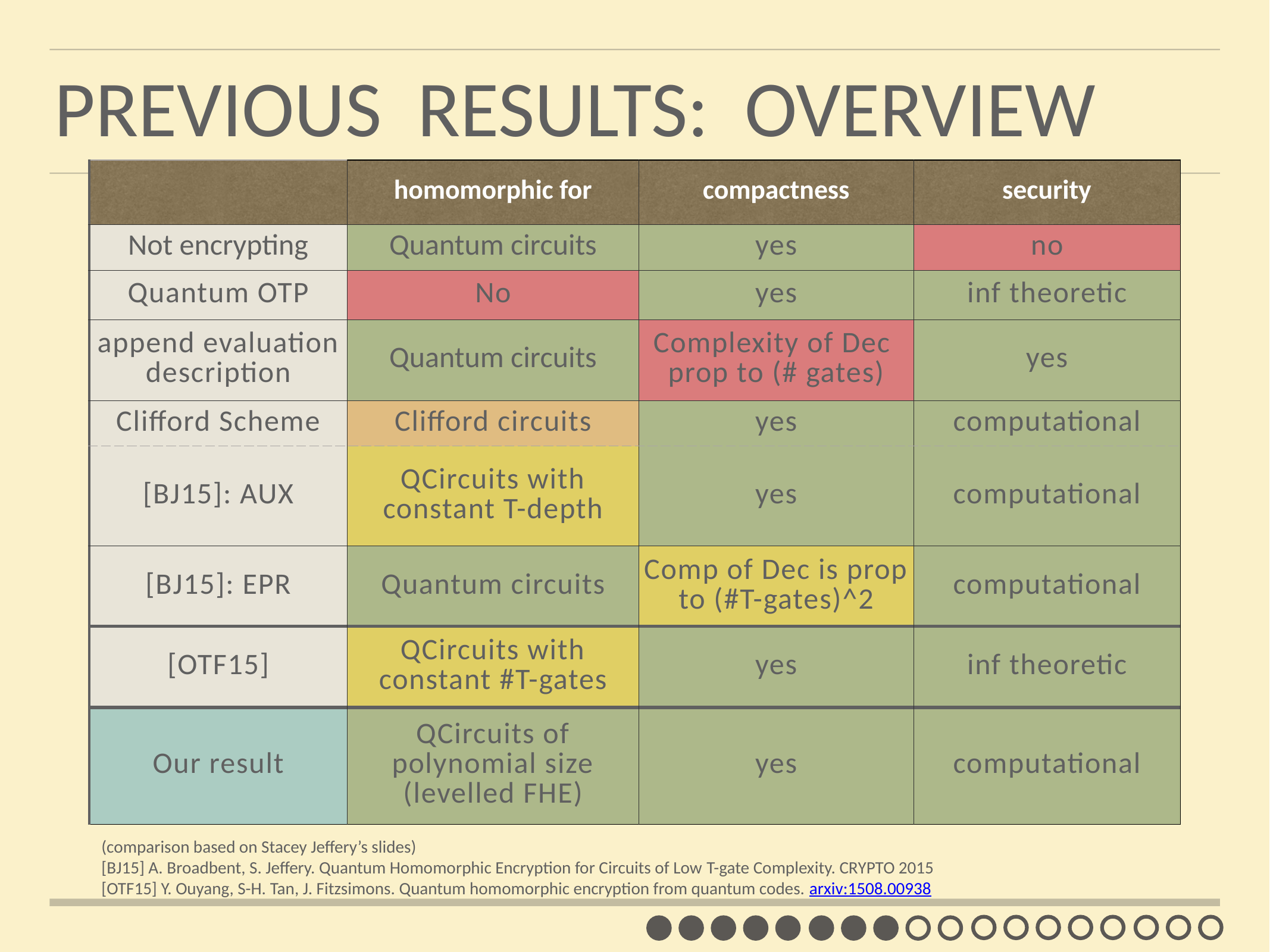

# Previous  results:  overview
|  | homomorphic for | compactness | security |
| --- | --- | --- | --- |
| Not encrypting | Quantum circuits | yes | no |
| Quantum OTP | No | yes | inf theoretic |
| append evaluation description | Quantum circuits | Complexity of Dec  prop to (# gates) | yes |
| Clifford Scheme | Clifford circuits | yes | computational |
| [BJ15]: AUX | QCircuits with constant T-depth | yes | computational |
| --- | --- | --- | --- |
| [BJ15]: EPR | Quantum circuits | Comp of Dec is prop to (#T-gates)^2 | computational |
| [OTF15] | QCircuits with constant #T-gates | yes | inf theoretic |
| --- | --- | --- | --- |
| Our result | QCircuits of polynomial size (levelled FHE) | yes | computational |
| --- | --- | --- | --- |
(comparison based on Stacey Jeffery’s slides)
[BJ15] A. Broadbent, S. Jeffery. Quantum Homomorphic Encryption for Circuits of Low T-gate Complexity. CRYPTO 2015
[OTF15] Y. Ouyang, S-H. Tan, J. Fitzsimons. Quantum homomorphic encryption from quantum codes. arxiv:1508.00938